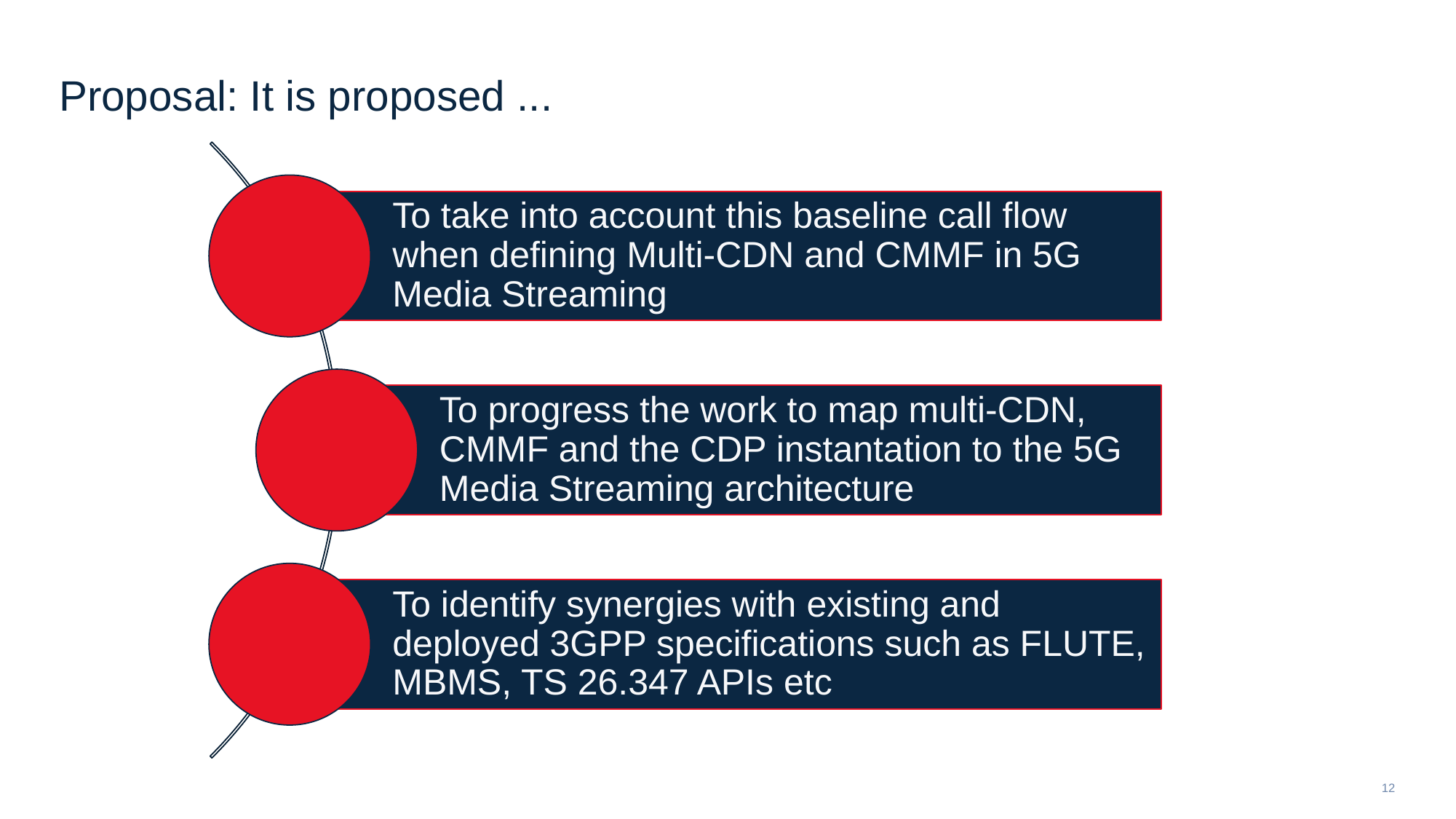

# Proposal: It is proposed ...
To take into account this baseline call flow when defining Multi-CDN and CMMF in 5G Media Streaming
To progress the work to map multi-CDN, CMMF and the CDP instantation to the 5G Media Streaming architecture
To identify synergies with existing and deployed 3GPP specifications such as FLUTE, MBMS, TS 26.347 APIs etc